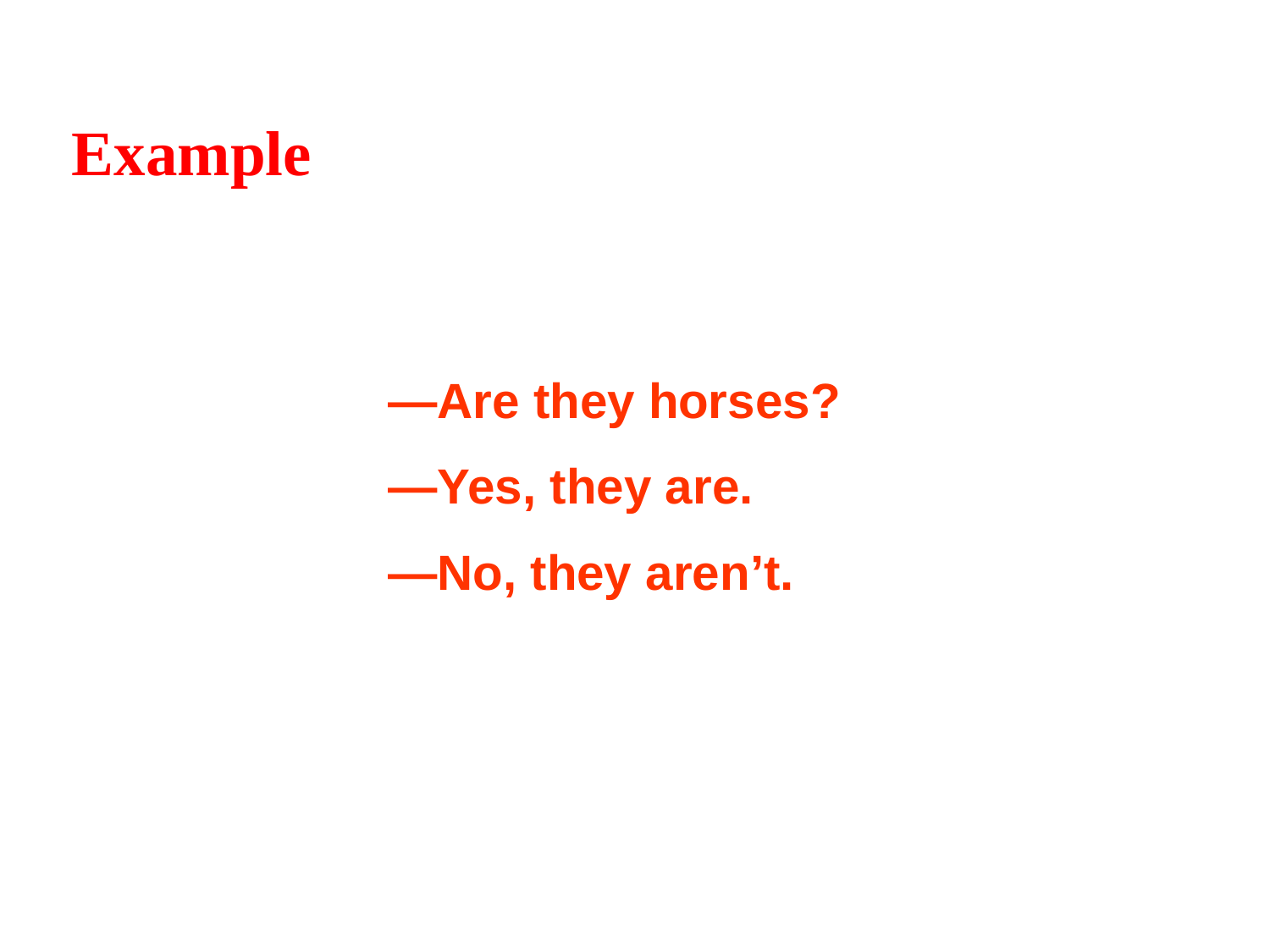

Example
—Are they horses?
—Yes, they are.
—No, they aren’t.